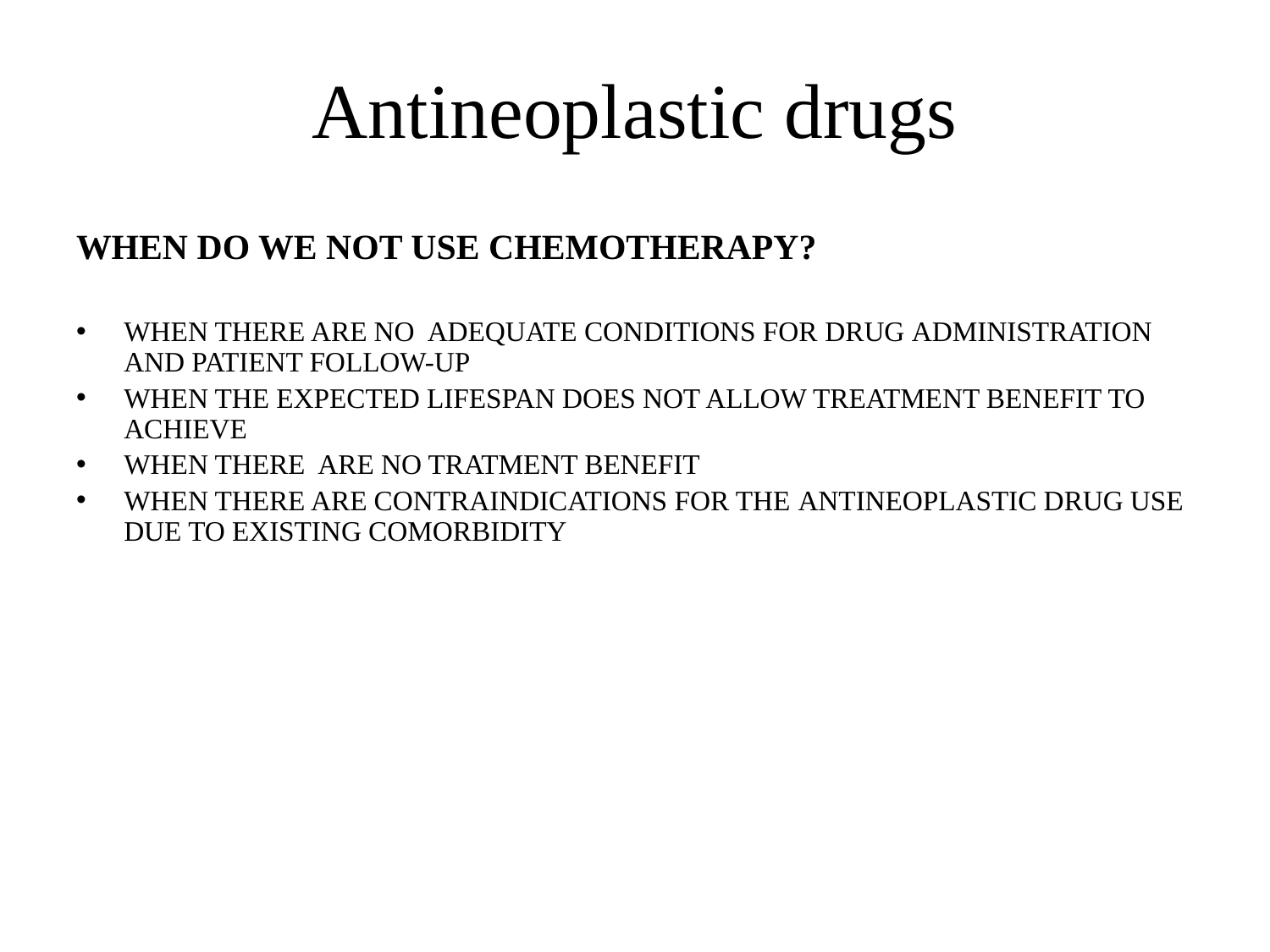

# Antineoplastic drugs
WHEN DO WE NOT USE CHEMOTHERAPY?

WHEN THERE ARE NO  ADEQUATE CONDITIONS FOR DRUG ADMINISTRATION AND PATIENT FOLLOW-UP
WHEN THE EXPECTED LIFESPAN DOES NOT ALLOW TREATMENT BENEFIT TO ACHIEVE
WHEN THERE  ARE NO TRATMENT BENEFIT
WHEN THERE ARE CONTRAINDICATIONS FOR THE ANTINEOPLASTIC DRUG USE DUE TO EXISTING COMORBIDITY